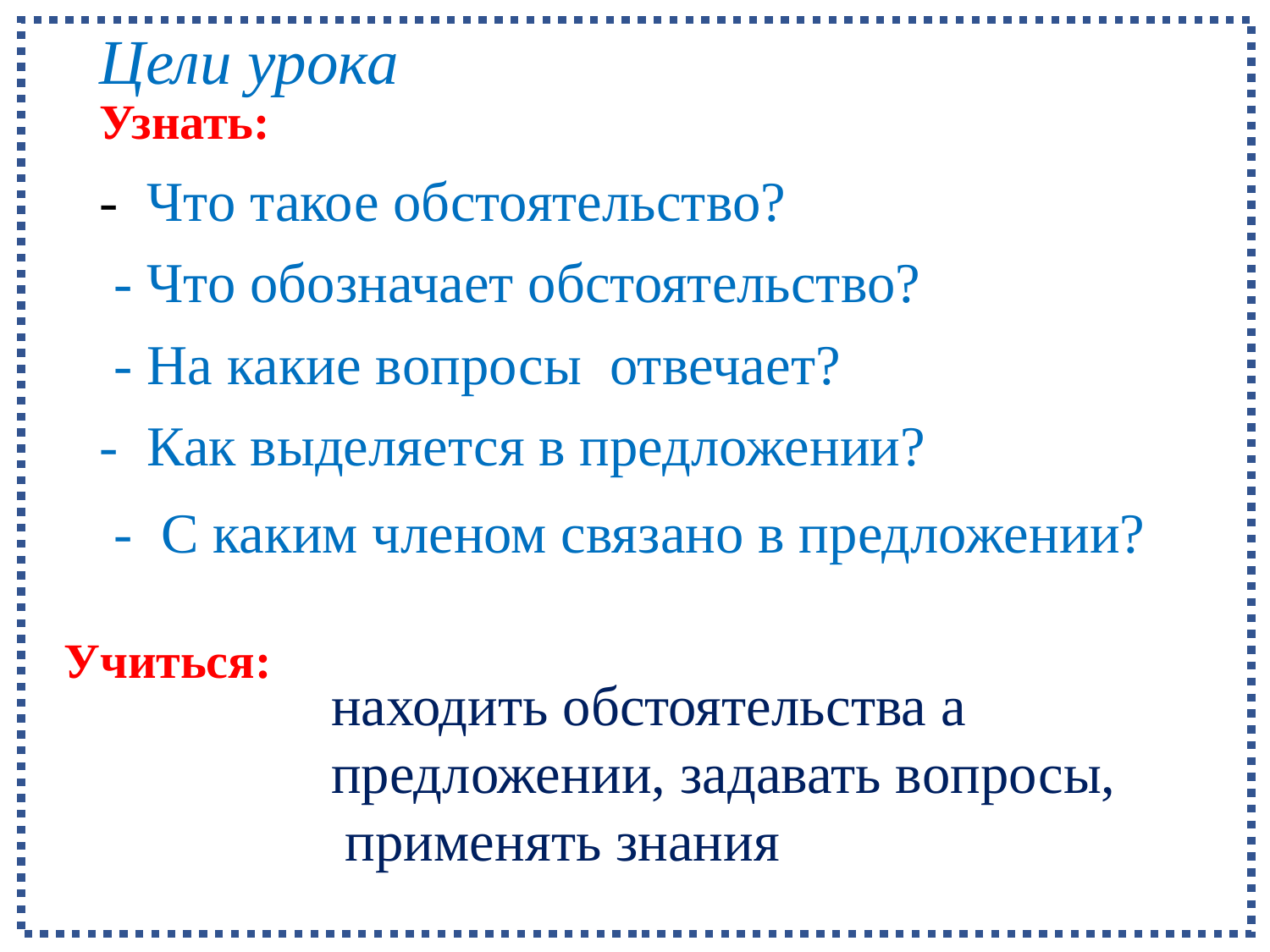

Цели урока

-  Что такое обстоятельство?
 - Что обозначает обстоятельство?
 - На какие вопросы  отвечает?
-  Как выделяется в предложении?
 -  С каким членом связано в предложении?

Узнать:
Учиться:
находить обстоятельства а предложении, задавать вопросы,  применять знания